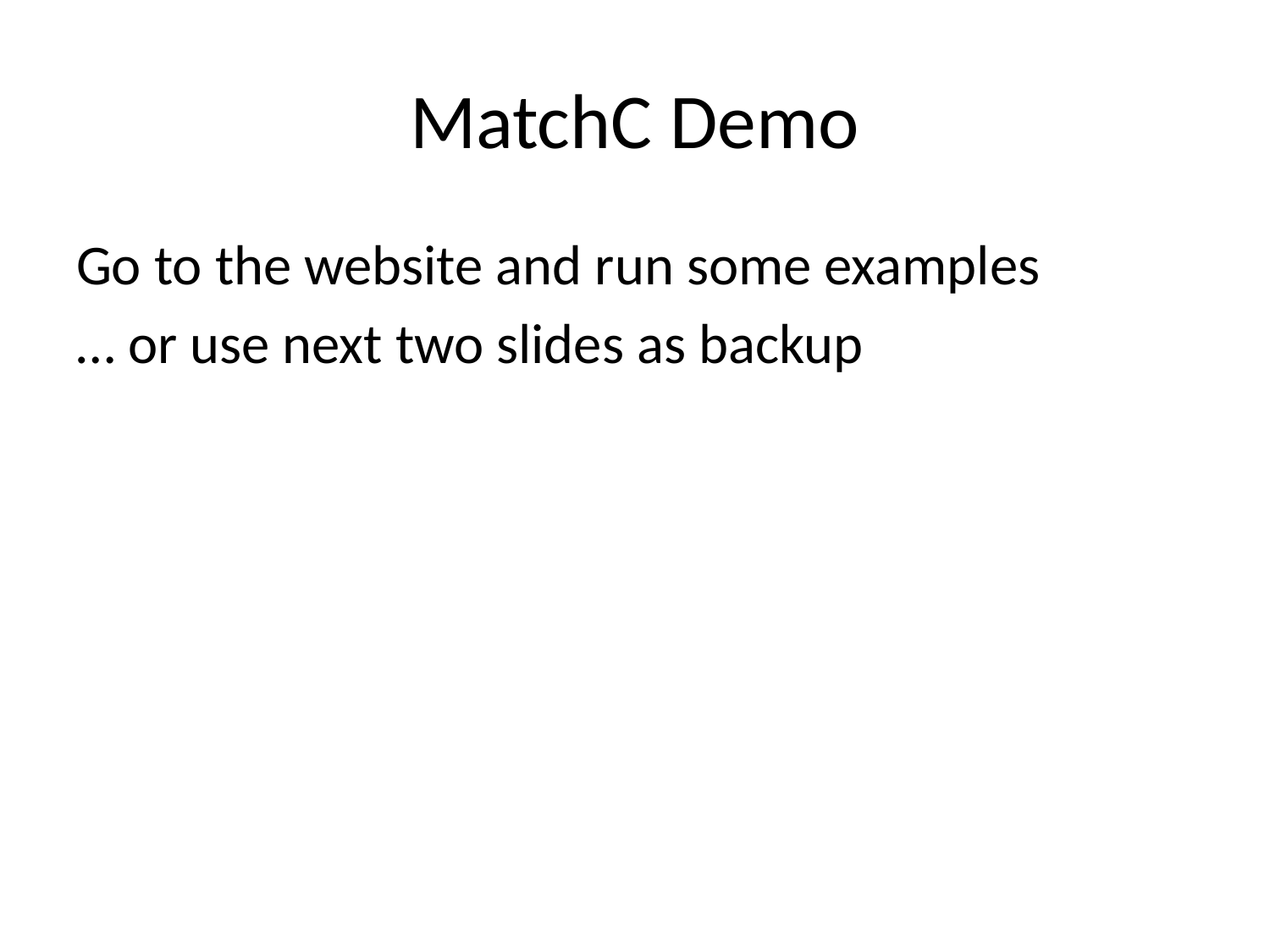

# MatchC Demo
Go to the website and run some examples
… or use next two slides as backup